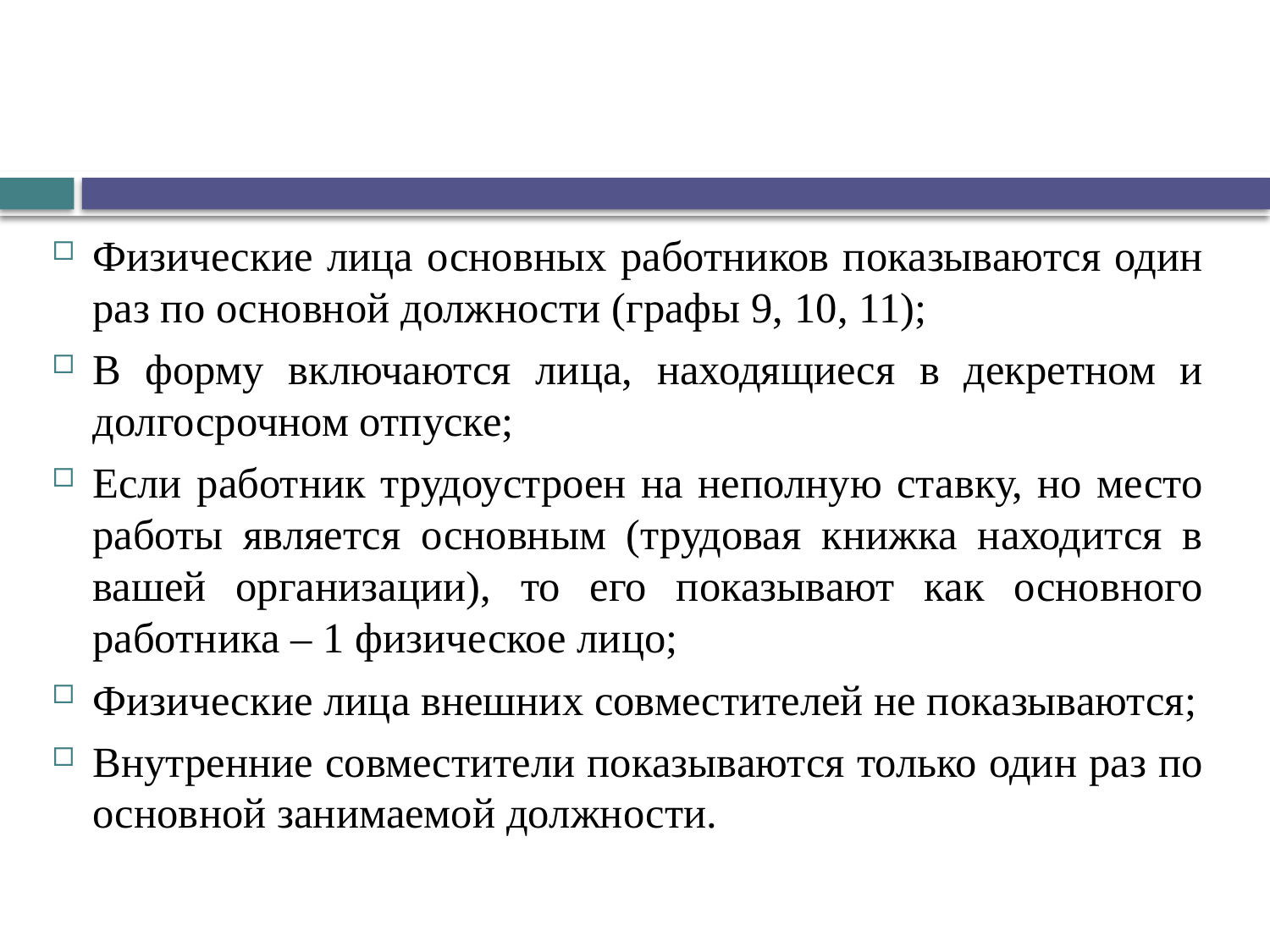

Физические лица основных работников показываются один раз по основной должности (графы 9, 10, 11);
В форму включаются лица, находящиеся в декретном и долгосрочном отпуске;
Если работник трудоустроен на неполную ставку, но место работы является основным (трудовая книжка находится в вашей организации), то его показывают как основного работника – 1 физическое лицо;
Физические лица внешних совместителей не показываются;
Внутренние совместители показываются только один раз по основной занимаемой должности.